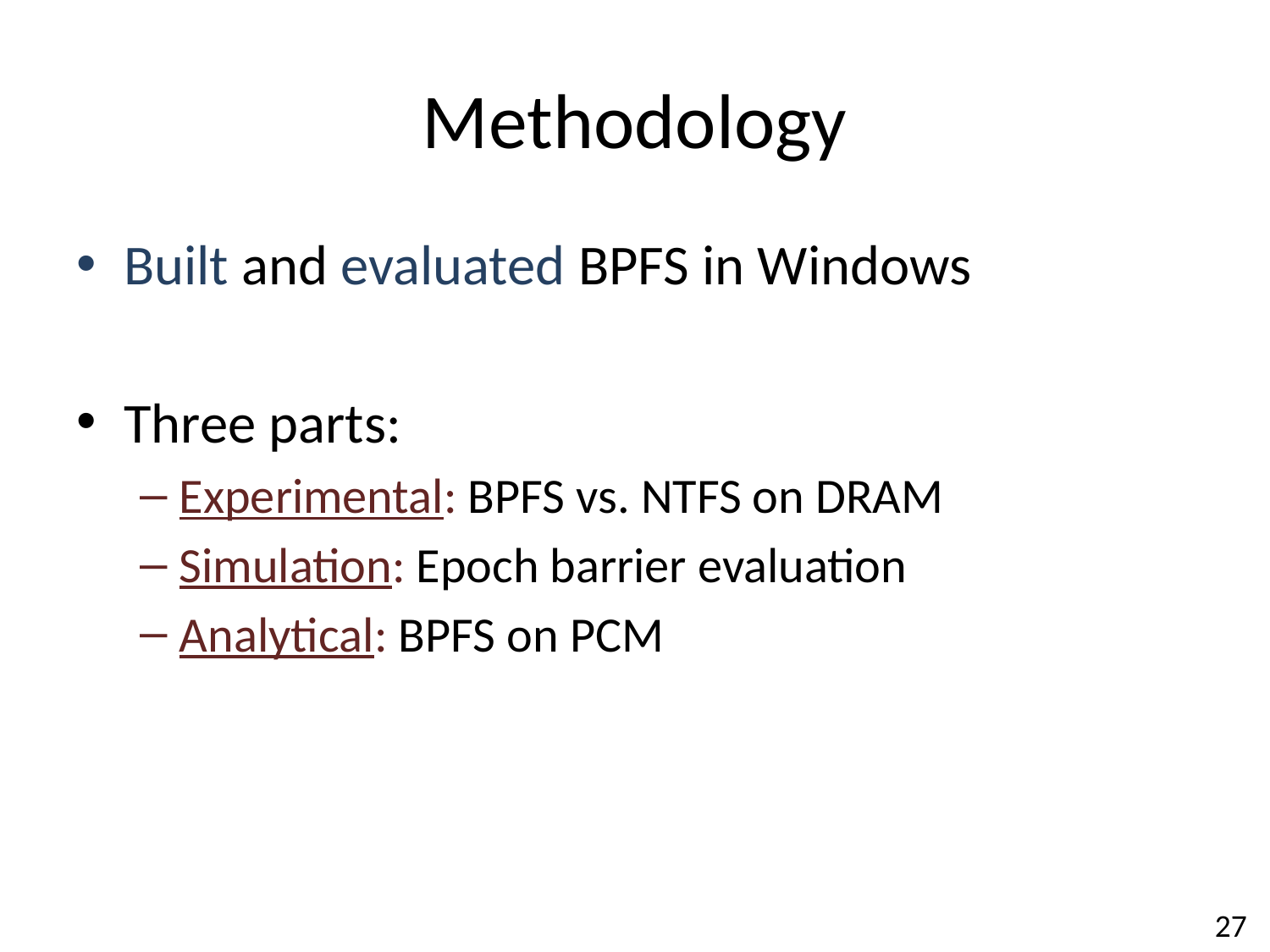

# Methodology
Built and evaluated BPFS in Windows

Three parts:
Experimental: BPFS vs. NTFS on DRAM
Simulation: Epoch barrier evaluation
Analytical: BPFS on PCM
27